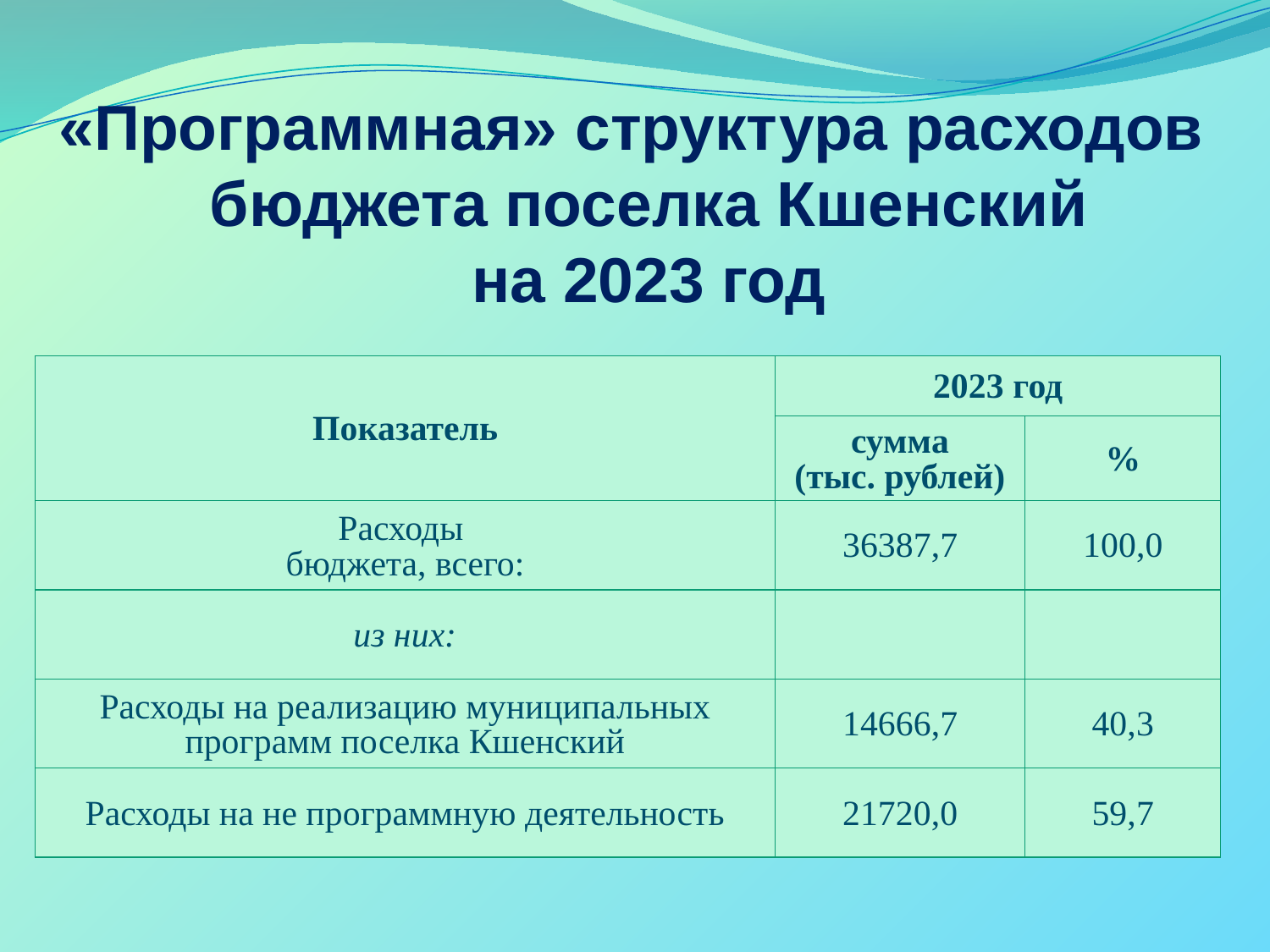

«Программная» структура расходов
 бюджета поселка Кшенский
 на 2023 год
| Показатель | 2023 год |  |
| --- | --- | --- |
|  | сумма (тыс. рублей) | % |
| Расходы бюджета, всего: | 36387,7 | 100,0 |
| из них: |  |  |
| Расходы на реализацию муниципальных программ поселка Кшенский | 14666,7 | 40,3 |
| Расходы на не программную деятельность | 21720,0 | 59,7 |